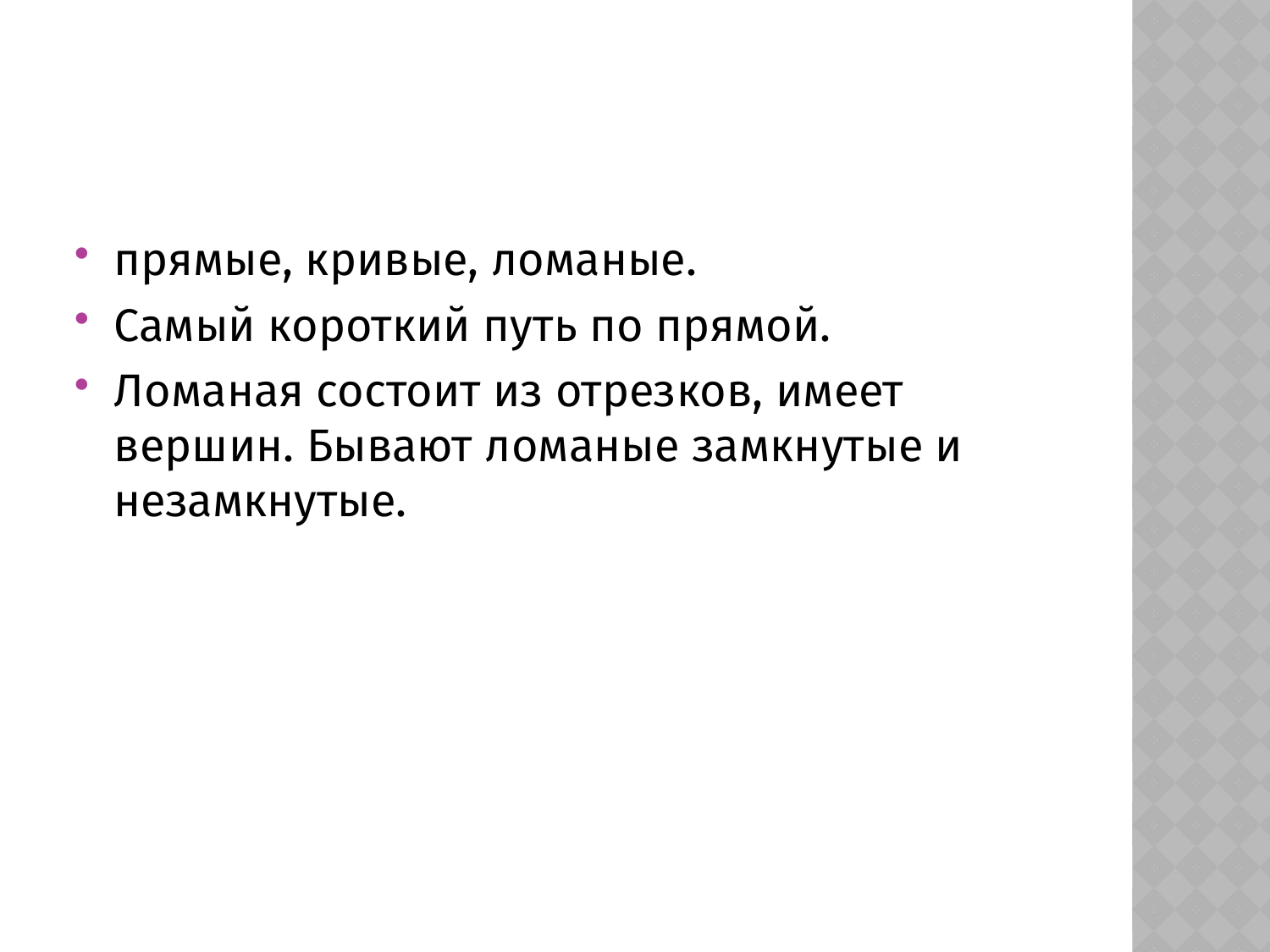

#
прямые, кривые, ломаные.
Самый короткий путь по прямой.
Ломаная состоит из отрезков, имеет вершин. Бывают ломаные замкнутые и незамкнутые.